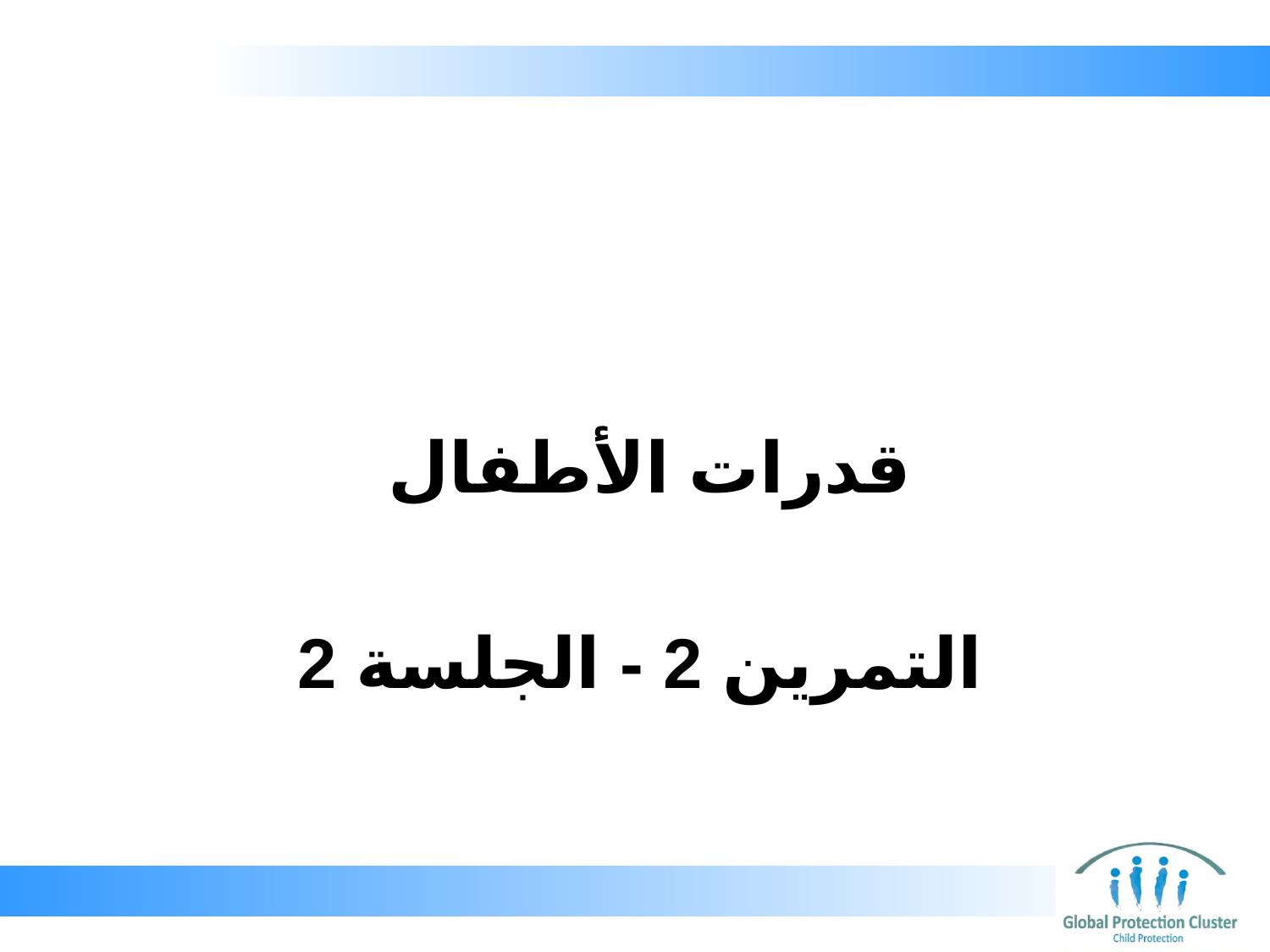

قدرات الأطفال

# التمرين 2 - الجلسة 2